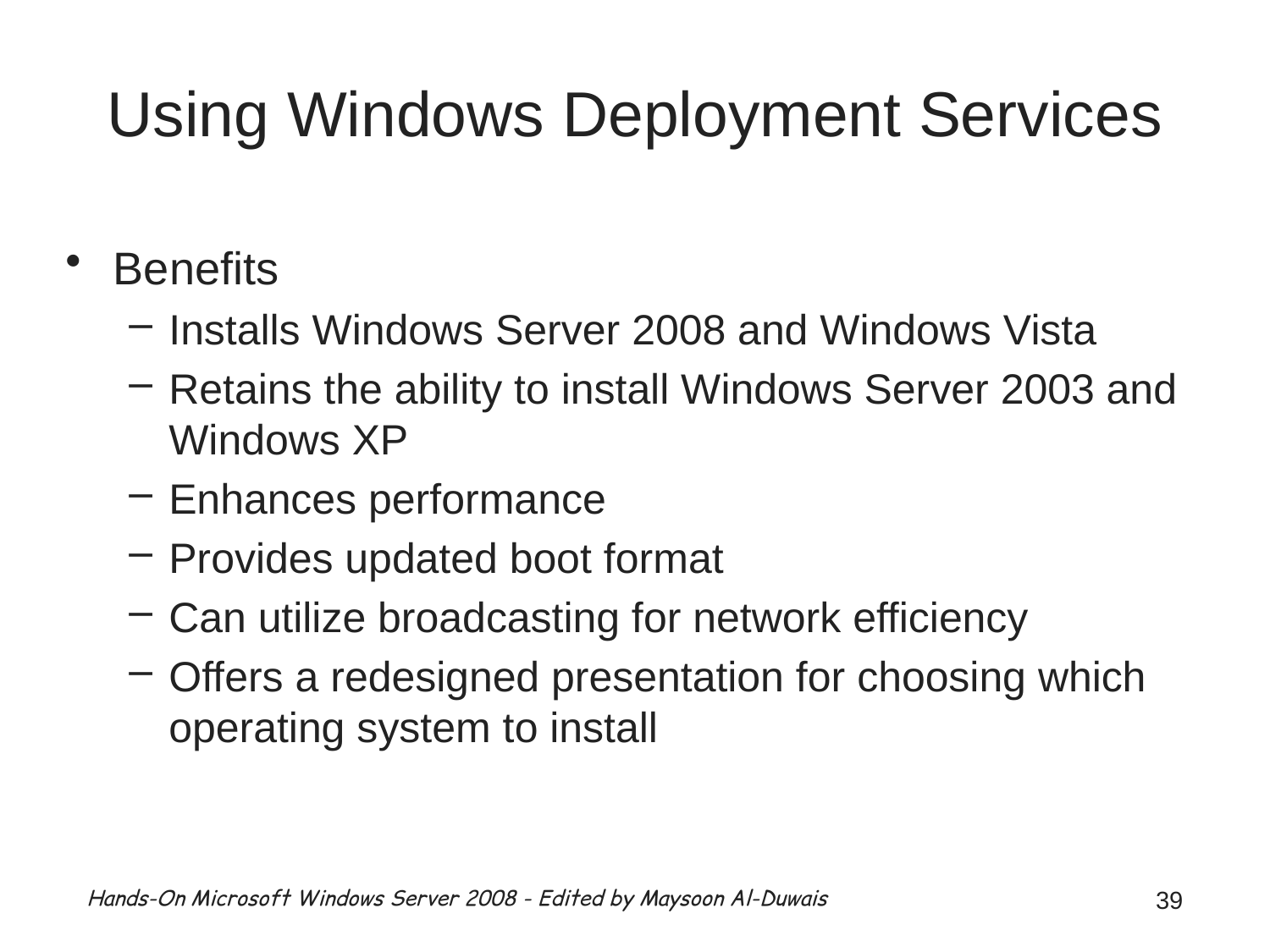

# Using Windows Deployment Services
Benefits
Installs Windows Server 2008 and Windows Vista
Retains the ability to install Windows Server 2003 and Windows XP
Enhances performance
Provides updated boot format
Can utilize broadcasting for network efficiency
Offers a redesigned presentation for choosing which operating system to install
Hands-On Microsoft Windows Server 2008 - Edited by Maysoon Al-Duwais
39